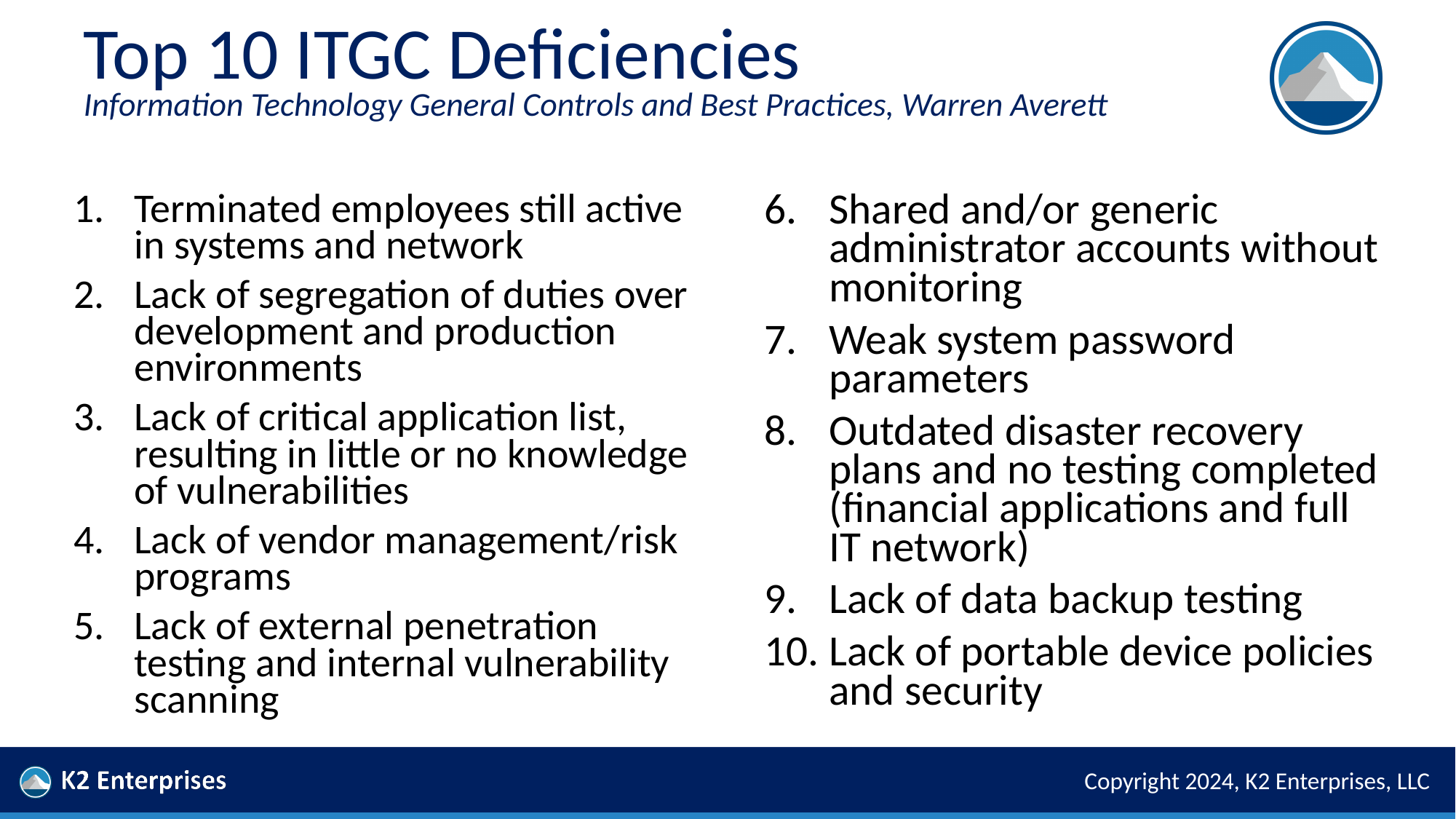

# Top 10 ITGC Deficiencies Information Technology General Controls and Best Practices, Warren Averett
Terminated employees still active in systems and network
Lack of segregation of duties over development and production environments
Lack of critical application list, resulting in little or no knowledge of vulnerabilities
Lack of vendor management/risk programs
Lack of external penetration testing and internal vulnerability scanning
Shared and/or generic administrator accounts without monitoring
Weak system password parameters
Outdated disaster recovery plans and no testing completed (financial applications and full IT network)
Lack of data backup testing
Lack of portable device policies and security